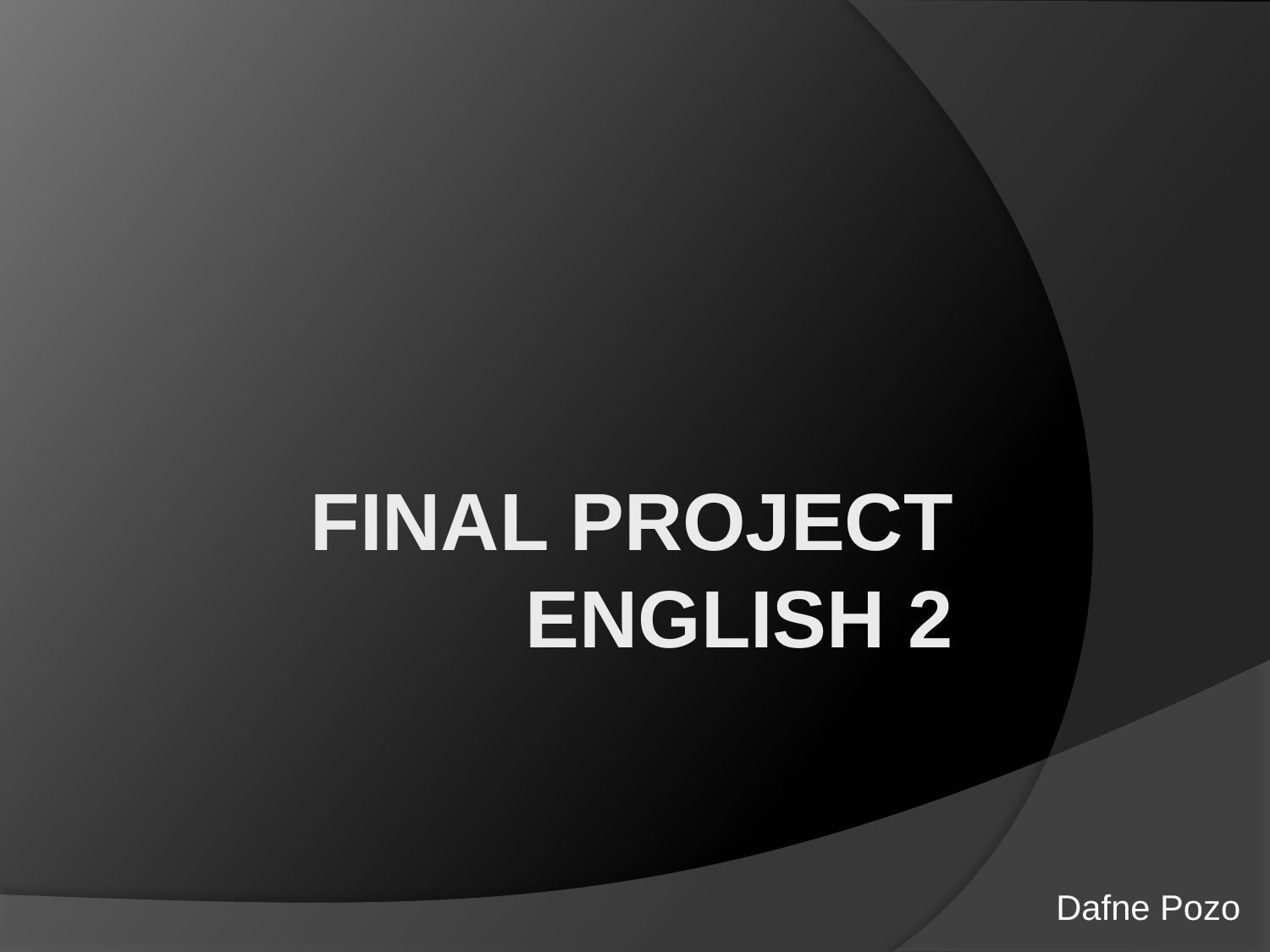

# FINAL PROJECT English 2
Dafne Pozo